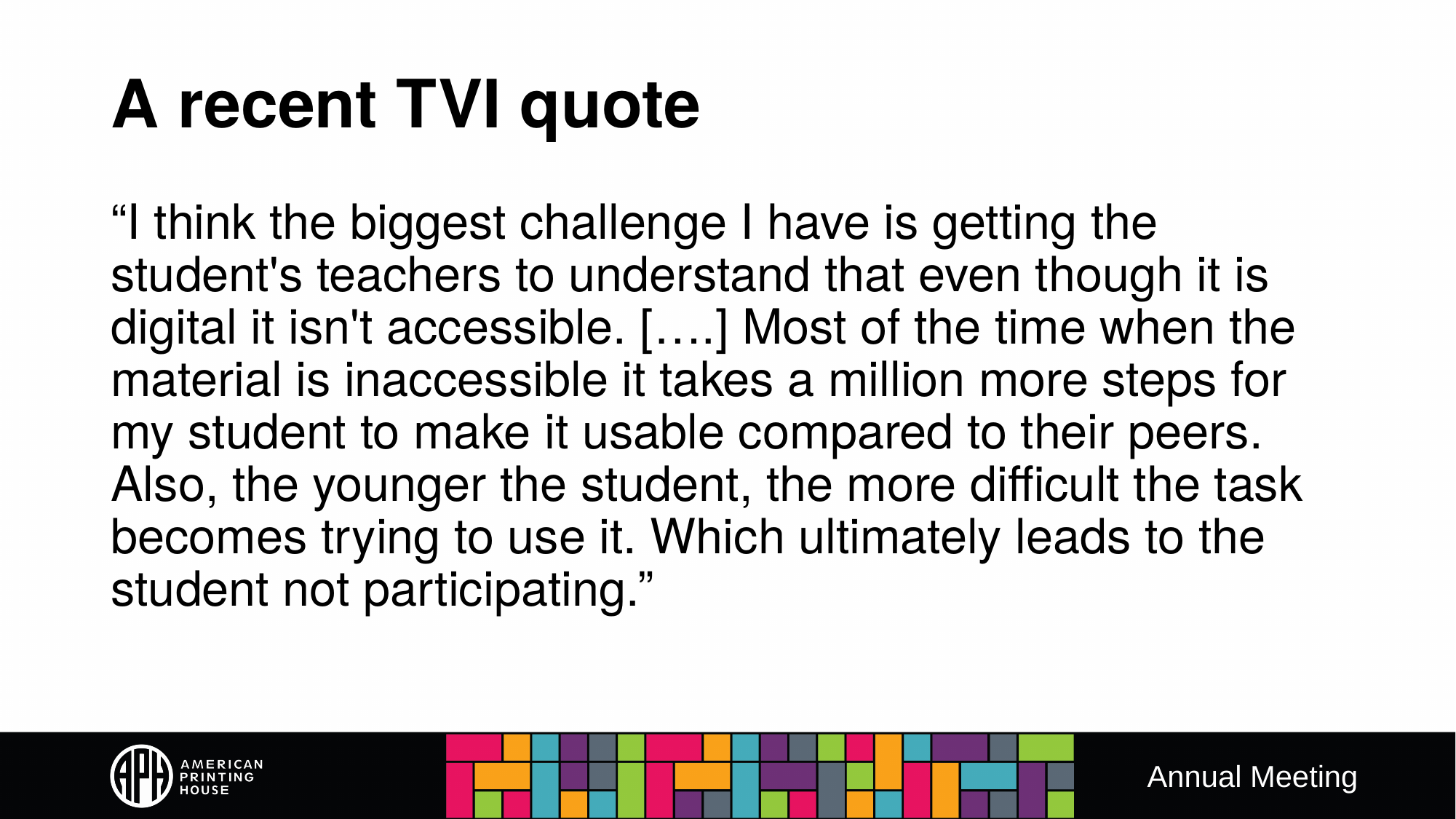

# A recent TVI quote
“I think the biggest challenge I have is getting the student's teachers to understand that even though it is digital it isn't accessible. [….] Most of the time when the material is inaccessible it takes a million more steps for my student to make it usable compared to their peers. Also, the younger the student, the more difficult the task becomes trying to use it. Which ultimately leads to the student not participating.”